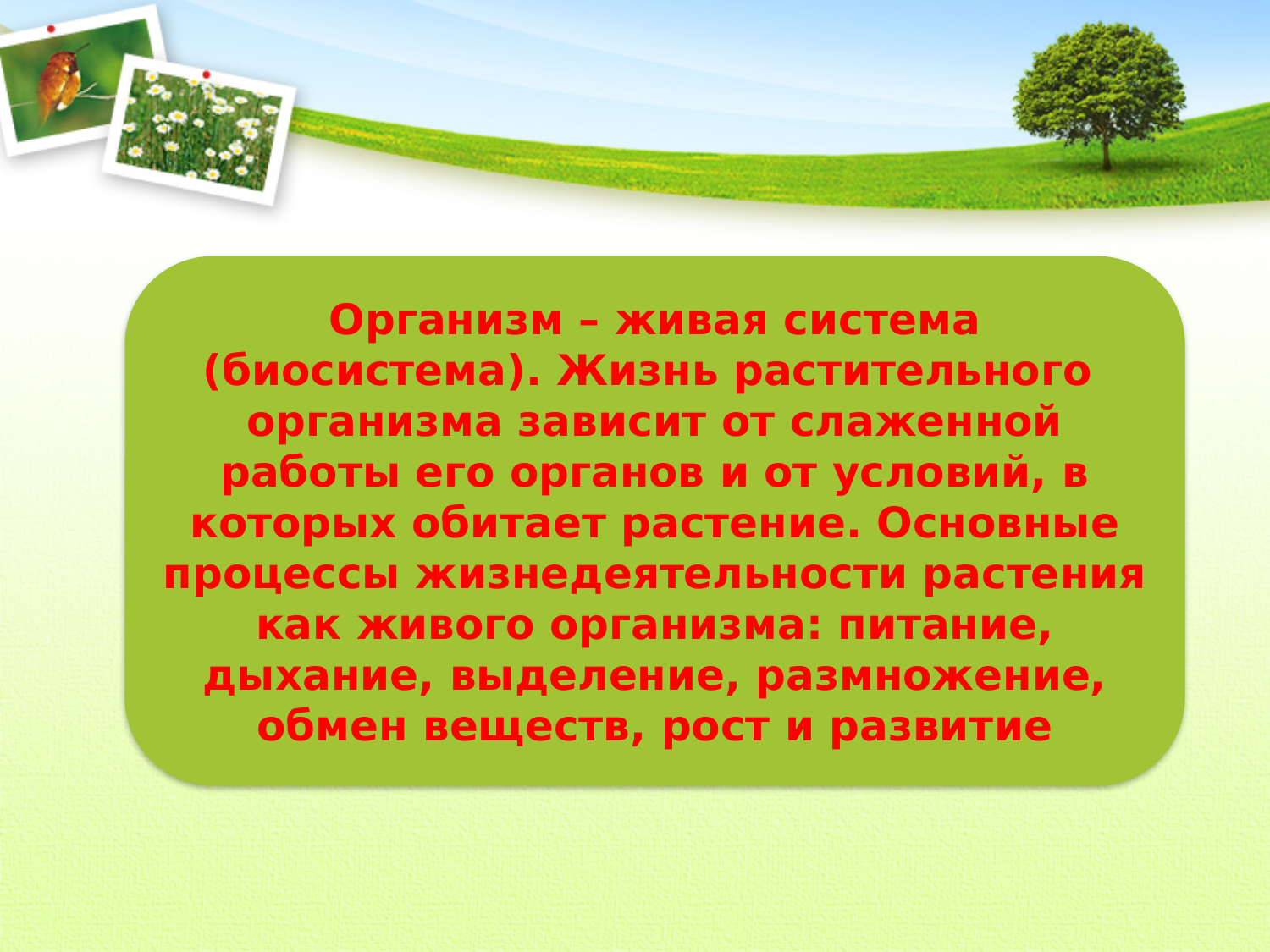

#

Организм – живая система (биосистема). Жизнь растительного  организма зависит от слаженной работы его органов и от условий, в которых обитает растение. Основные процессы жизнедеятельности растения как живого организма: питание, дыхание, выделение, размножение, обмен веществ, рост и развитие